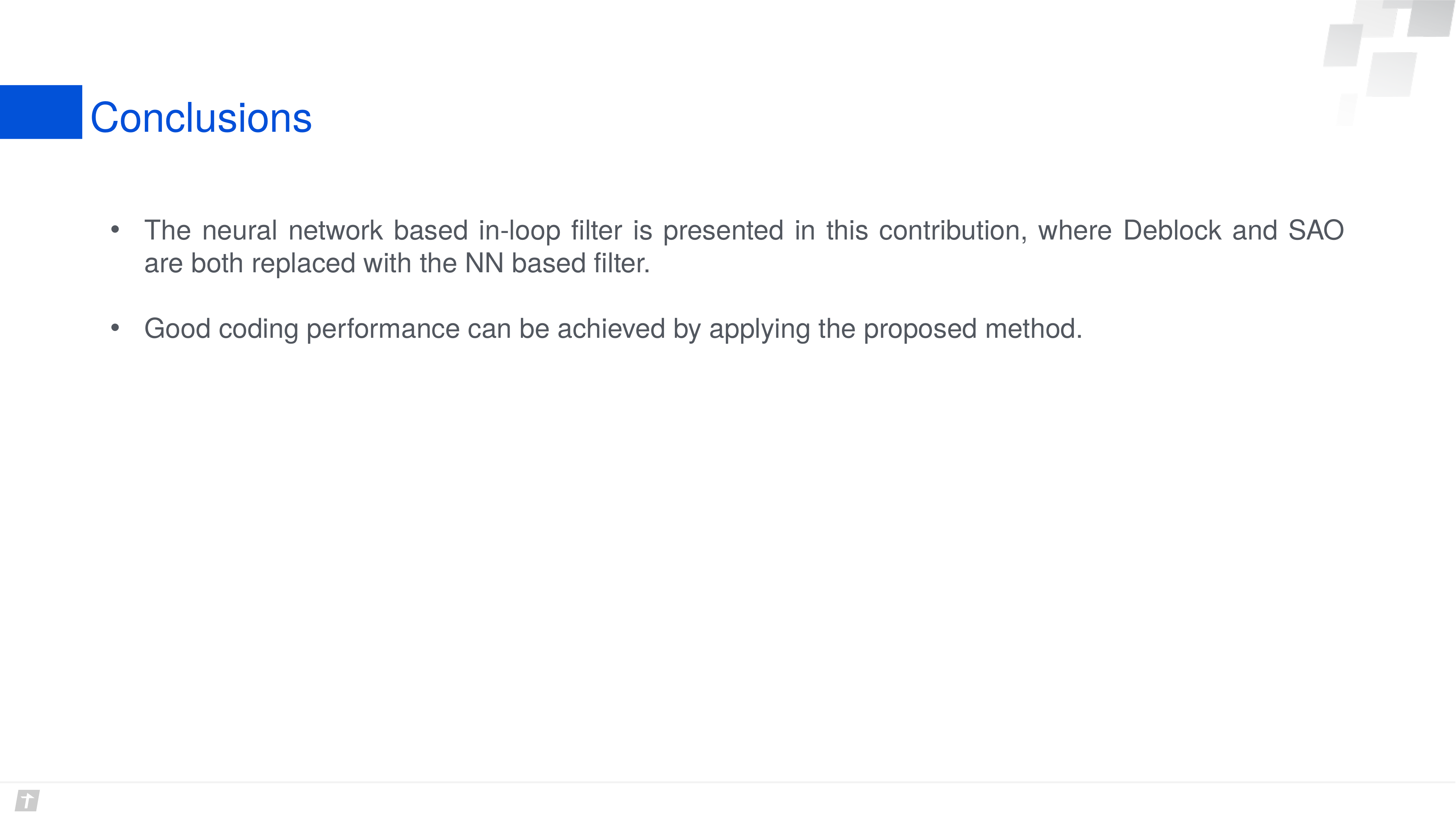

# Conclusions
The neural network based in-loop filter is presented in this contribution, where Deblock and SAO are both replaced with the NN based filter.

Good coding performance can be achieved by applying the proposed method.